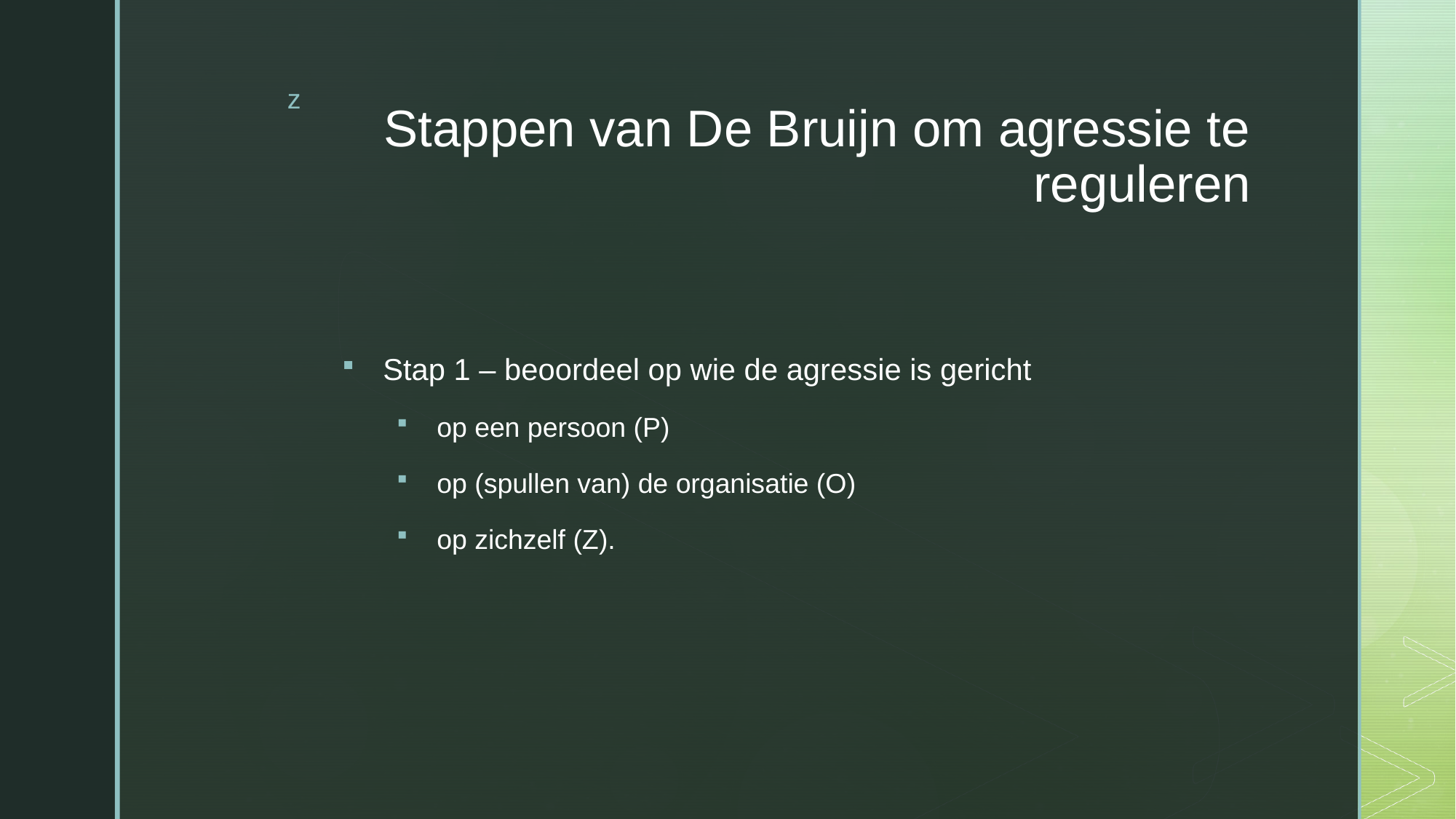

# Stappen van De Bruijn om agressie te reguleren
Stap 1 – beoordeel op wie de agressie is gericht
op een persoon (P)
op (spullen van) de organisatie (O)
op zichzelf (Z).